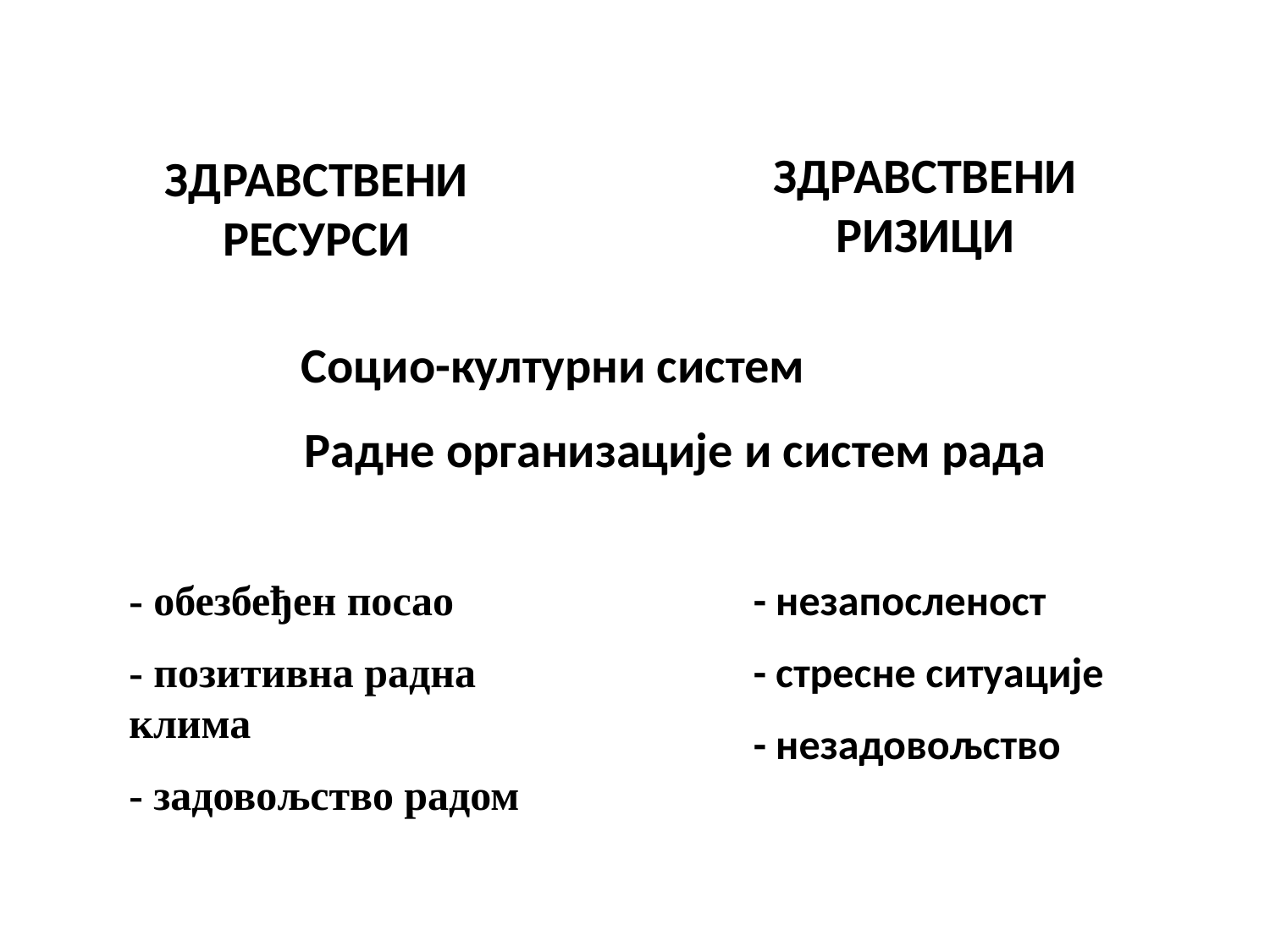

ЗДРАВСТВЕНИ РЕСУРСИ
ЗДРАВСТВЕНИ РИЗИЦИ
             Социо-културни систем
	Радне организације и систем рада

- обезбеђен посао
- позитивна радна клима
- задовољство радом
- незапосленост
- стресне ситуације
- незадовољство